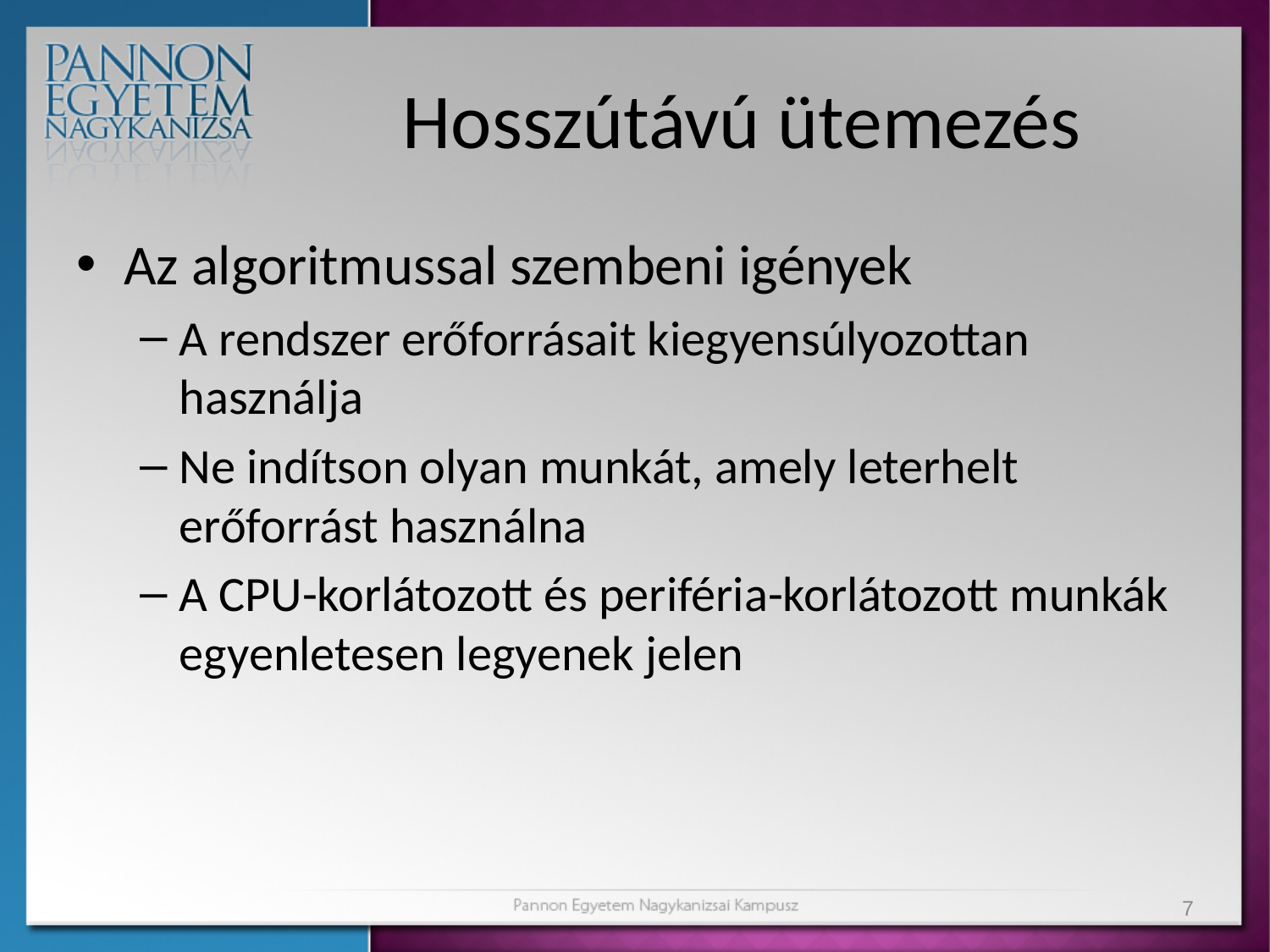

# Hosszútávú ütemezés
Az algoritmussal szembeni igények
A rendszer erőforrásait kiegyensúlyozottan használja
Ne indítson olyan munkát, amely leterhelt erőforrást használna
A CPU-korlátozott és periféria-korlátozott munkák egyenletesen legyenek jelen
7